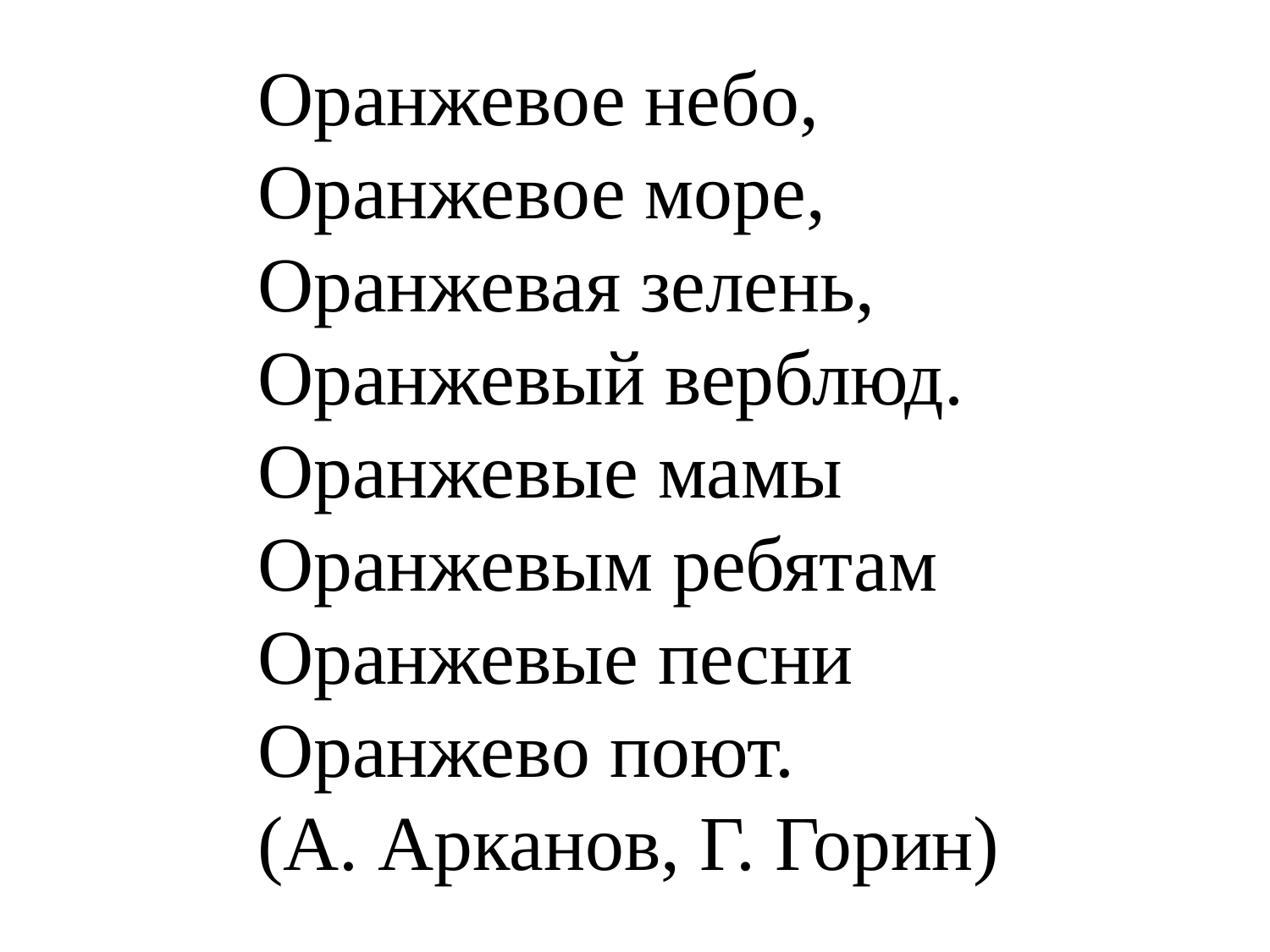

Оранжевое небо,
Оранжевое море,
Оранжевая зелень,
Оранжевый верблюд.
Оранжевые мамы
Оранжевым ребятам
Оранжевые песни
Оранжево поют.
(А. Арканов, Г. Горин)